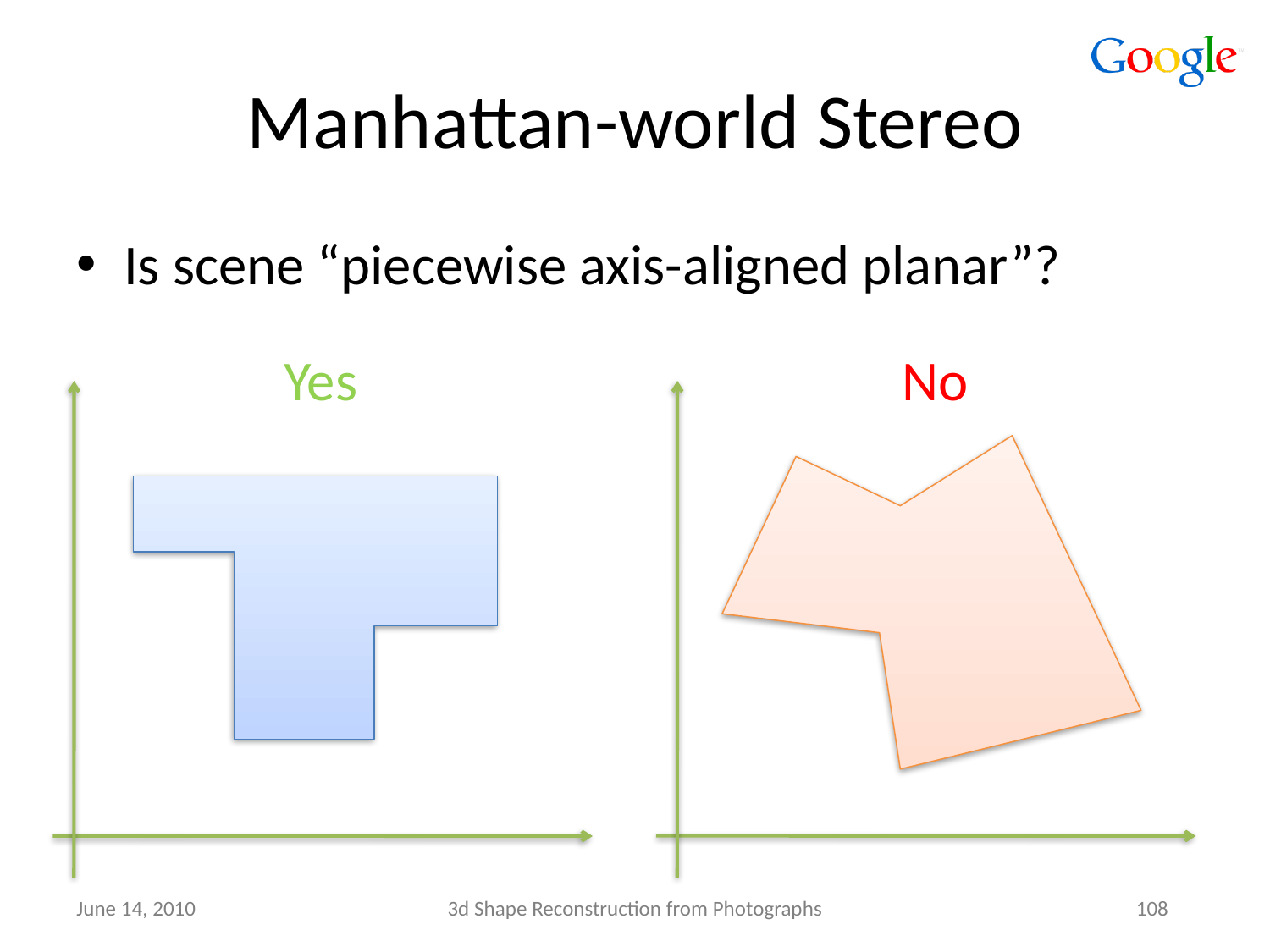

# Manhattan-world Stereo
Is scene “piecewise axis-aligned planar”?
Yes
No